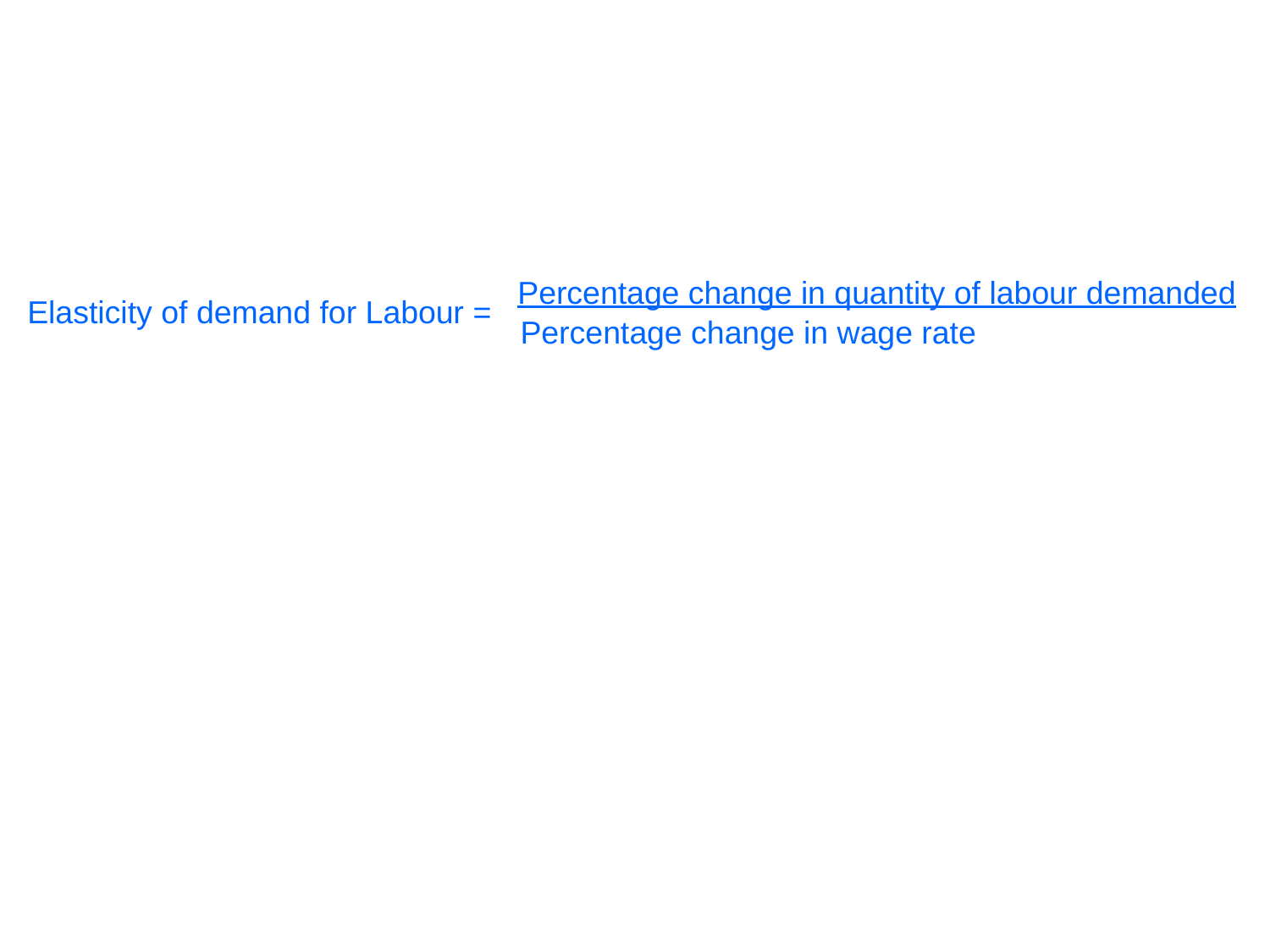

Percentage change in quantity of labour demanded
Elasticity of demand for Labour =
Percentage change in wage rate